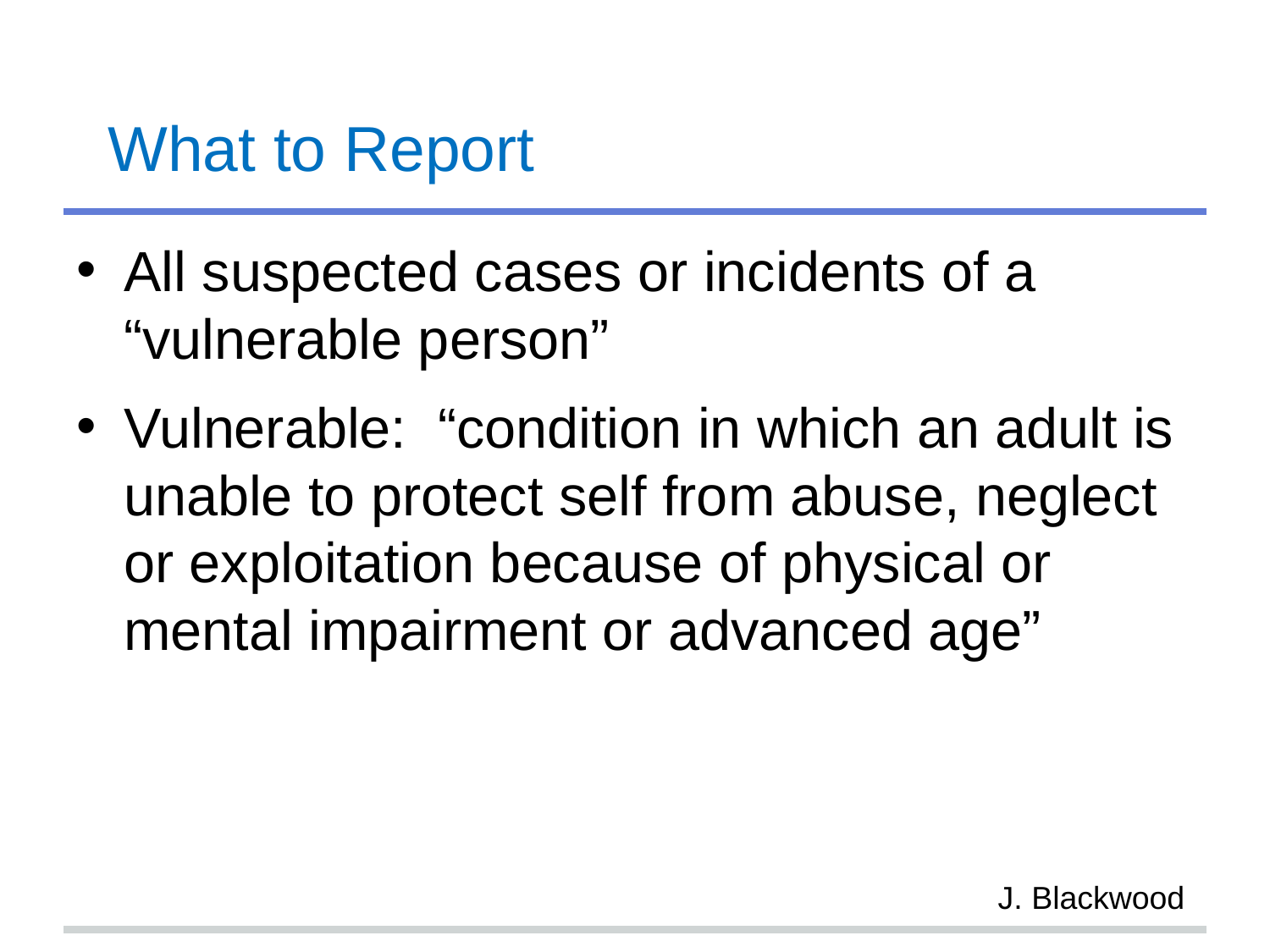

# What to Report
All suspected cases or incidents of a “vulnerable person”
Vulnerable:  “condition in which an adult is unable to protect self from abuse, neglect or exploitation because of physical or mental impairment or advanced age”
J. Blackwood